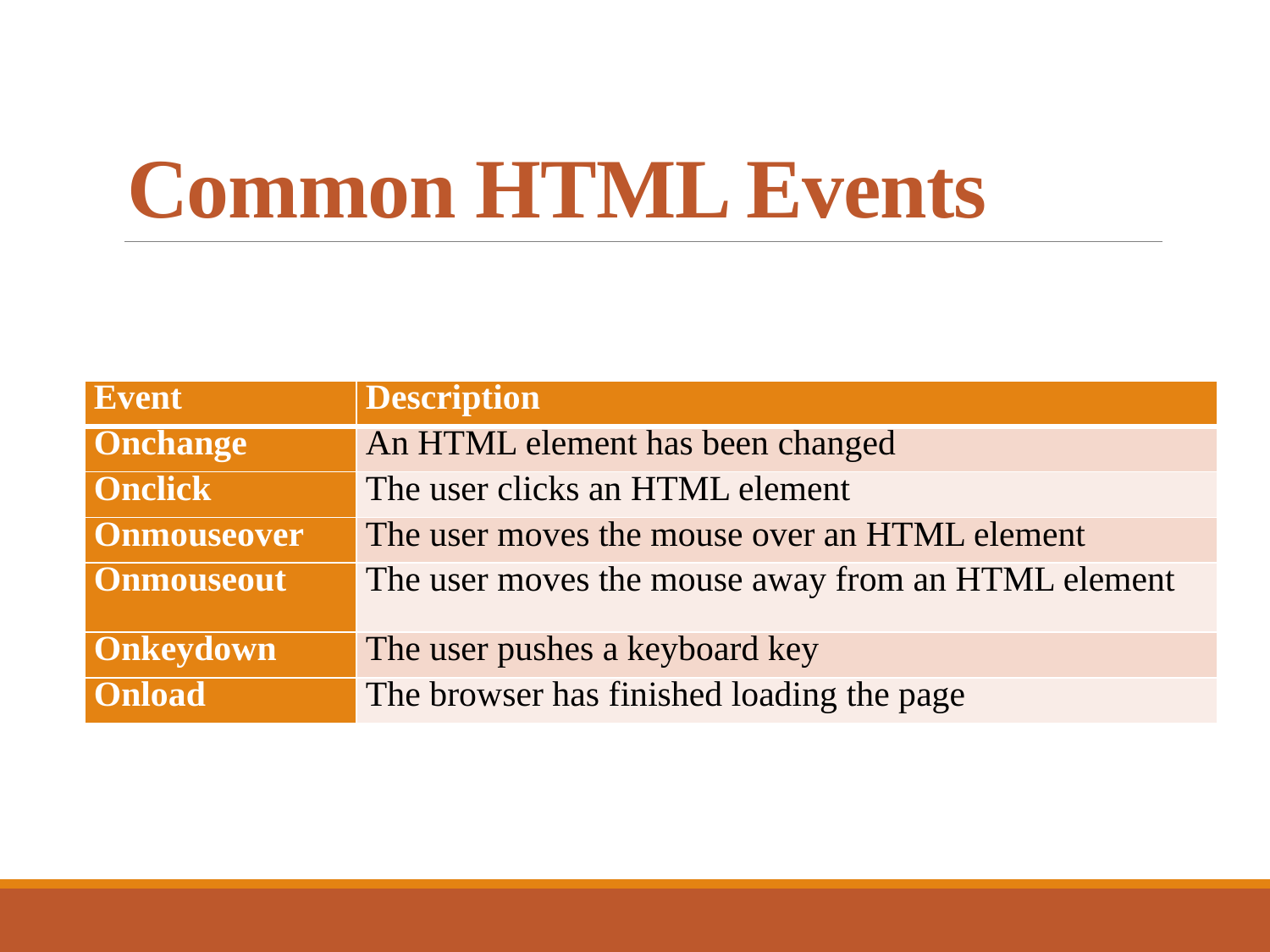

# Common HTML Events
| Event | Description |
| --- | --- |
| Onchange | An HTML element has been changed |
| Onclick | The user clicks an HTML element |
| Onmouseover | The user moves the mouse over an HTML element |
| Onmouseout | The user moves the mouse away from an HTML element |
| Onkeydown | The user pushes a keyboard key |
| Onload | The browser has finished loading the page |